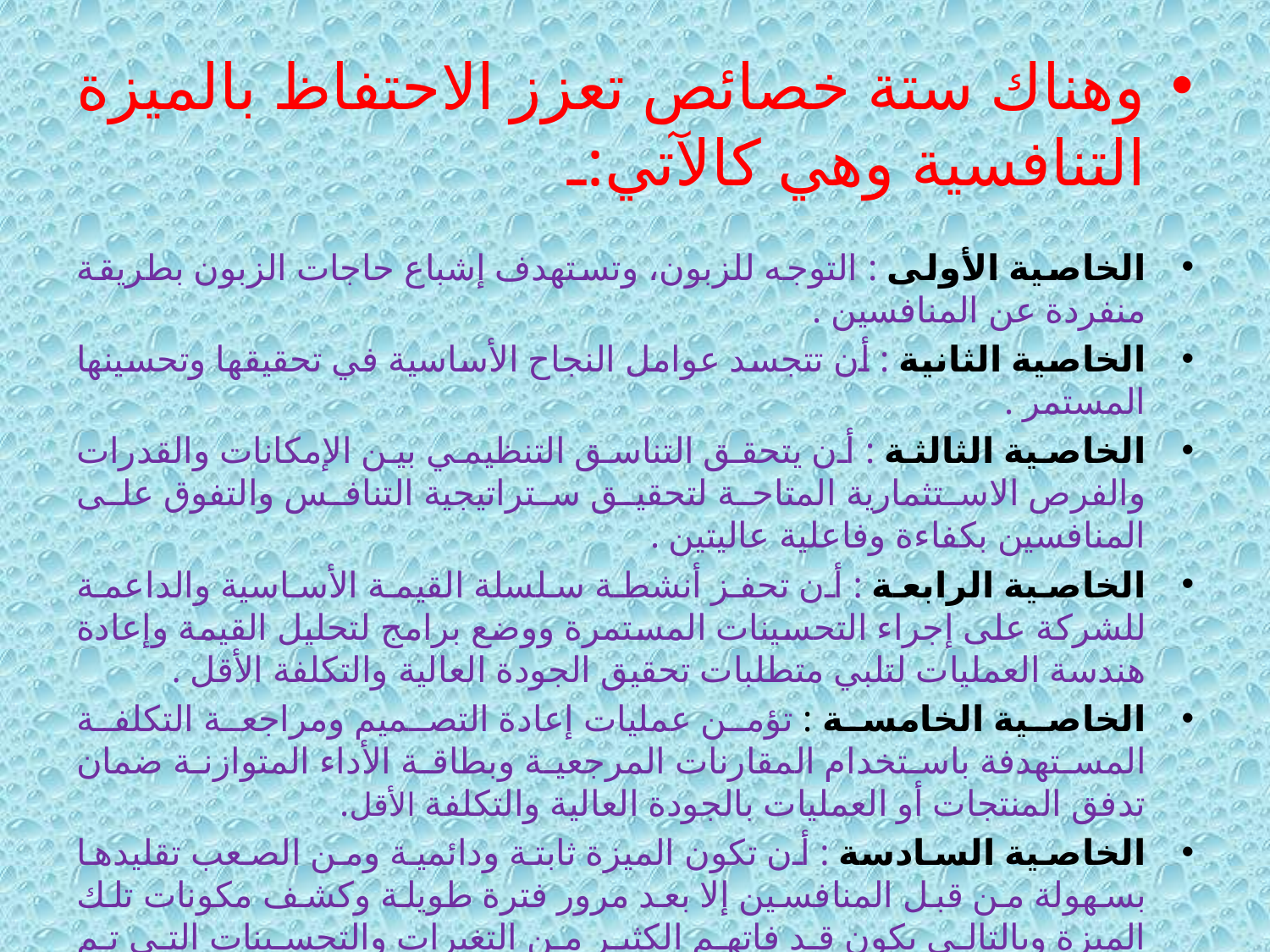

وهناك ستة خصائص تعزز الاحتفاظ بالميزة التنافسية وهي كالآتي:ـ

الخاصية الأولى : التوجه للزبون، وتستهدف إشباع حاجات الزبون بطريقة منفردة عن المنافسين .
الخاصية الثانية : أن تتجسد عوامل النجاح الأساسية في تحقيقها وتحسينها المستمر .
الخاصية الثالثة : أن يتحقق التناسق التنظيمي بين الإمكانات والقدرات والفرص الاستثمارية المتاحة لتحقيق ستراتيجية التنافس والتفوق على المنافسين بكفاءة وفاعلية عاليتين .
الخاصية الرابعة : أن تحفز أنشطة سلسلة القيمة الأساسية والداعمة للشركة على إجراء التحسينات المستمرة ووضع برامج لتحليل القيمة وإعادة هندسة العمليات لتلبي متطلبات تحقيق الجودة العالية والتكلفة الأقل .
الخاصية الخامسة : تؤمن عمليات إعادة التصميم ومراجعة التكلفة المستهدفة باستخدام المقارنات المرجعية وبطاقة الأداء المتوازنة ضمان تدفق المنتجات أو العمليات بالجودة العالية والتكلفة الأقل.
الخاصية السادسة : أن تكون الميزة ثابتة ودائمية ومن الصعب تقليدها بسهولة من قبل المنافسين إلا بعد مرور فترة طويلة وكشف مكونات تلك الميزة وبالتالي يكون قد فاتهم الكثير من التغيرات والتحسينات التي تم إجراءها على ميزة الوحدة الاقتصادية .